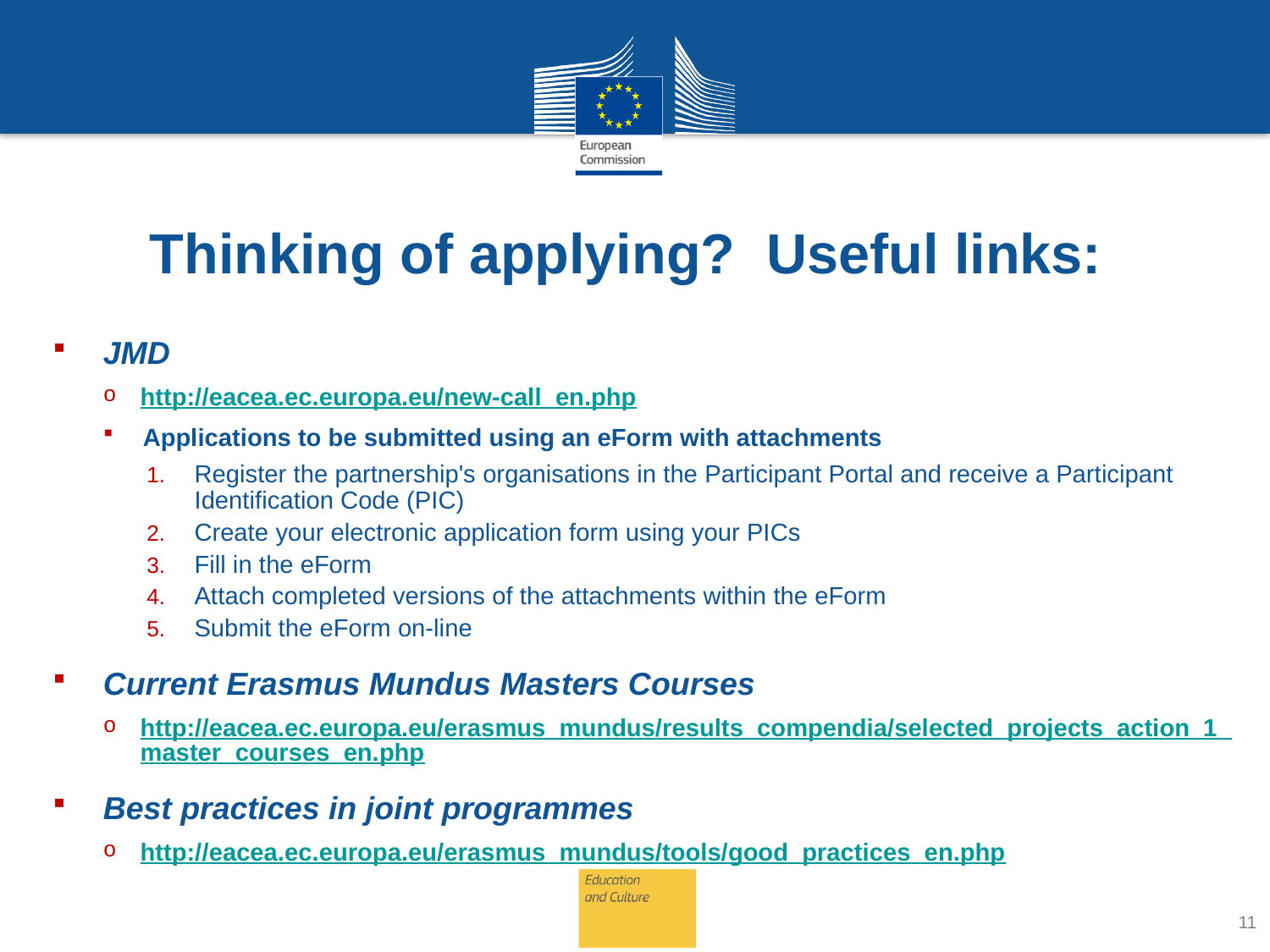

# Thinking of applying?  Useful links:
JMD
http://eacea.ec.europa.eu/new-call_en.php
Applications to be submitted using an eForm with attachments
Register the partnership's organisations in the Participant Portal and receive a Participant Identification Code (PIC)
Create your electronic application form using your PICs
Fill in the eForm
Attach completed versions of the attachments within the eForm
Submit the eForm on-line
Current Erasmus Mundus Masters Courses
http://eacea.ec.europa.eu/erasmus_mundus/results_compendia/selected_projects_action_1_master_courses_en.php
Best practices in joint programmes
http://eacea.ec.europa.eu/erasmus_mundus/tools/good_practices_en.php
11